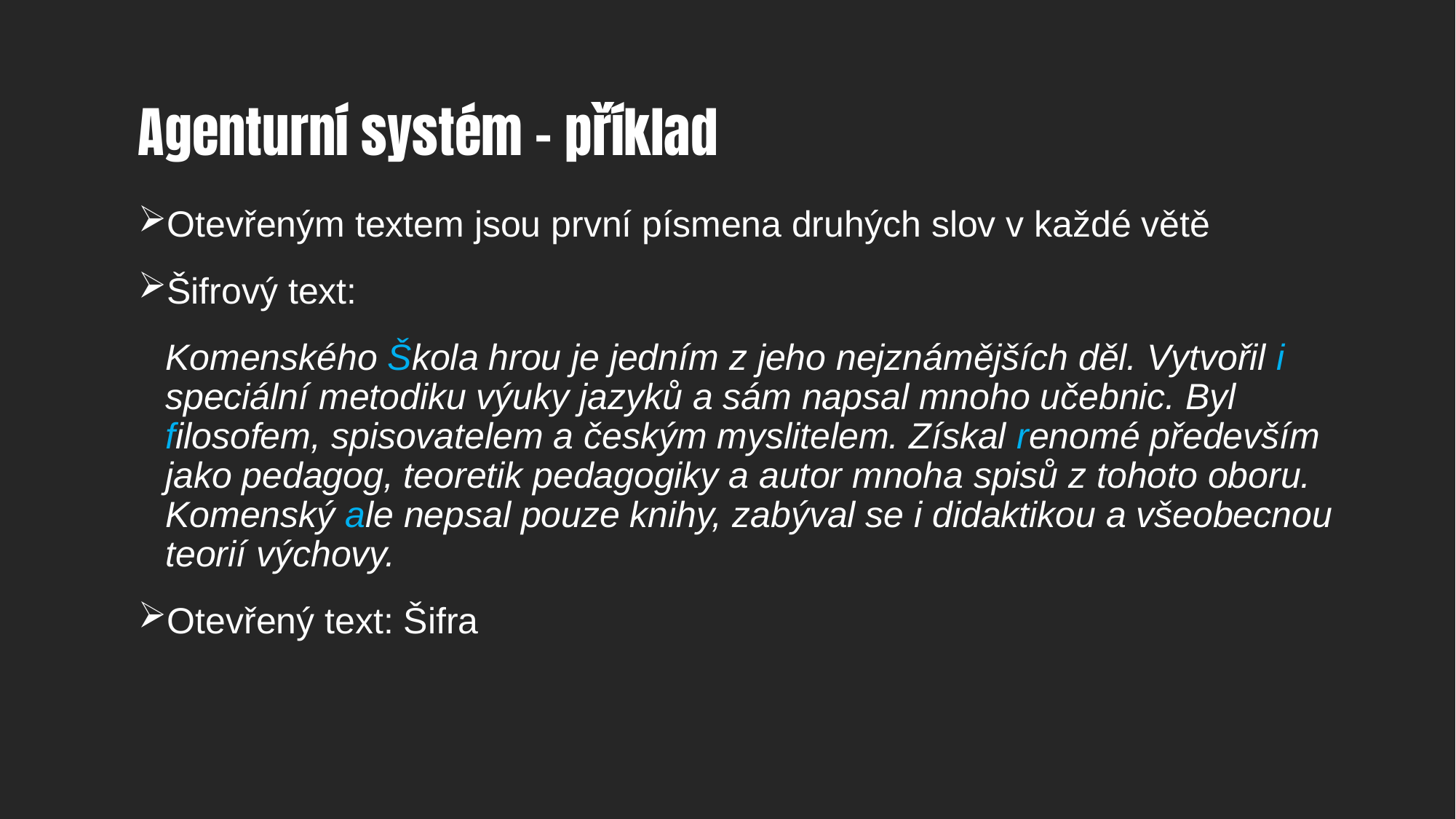

# Agenturní systém - příklad
Otevřeným textem jsou první písmena druhých slov v každé větě
Šifrový text:
Komenského Škola hrou je jedním z jeho nejznámějších děl. Vytvořil i speciální metodiku výuky jazyků a sám napsal mnoho učebnic. Byl filosofem, spisovatelem a českým myslitelem. Získal renomé především jako pedagog, teoretik pedagogiky a autor mnoha spisů z tohoto oboru. Komenský ale nepsal pouze knihy, zabýval se i didaktikou a všeobecnou teorií výchovy.
Otevřený text: Šifra